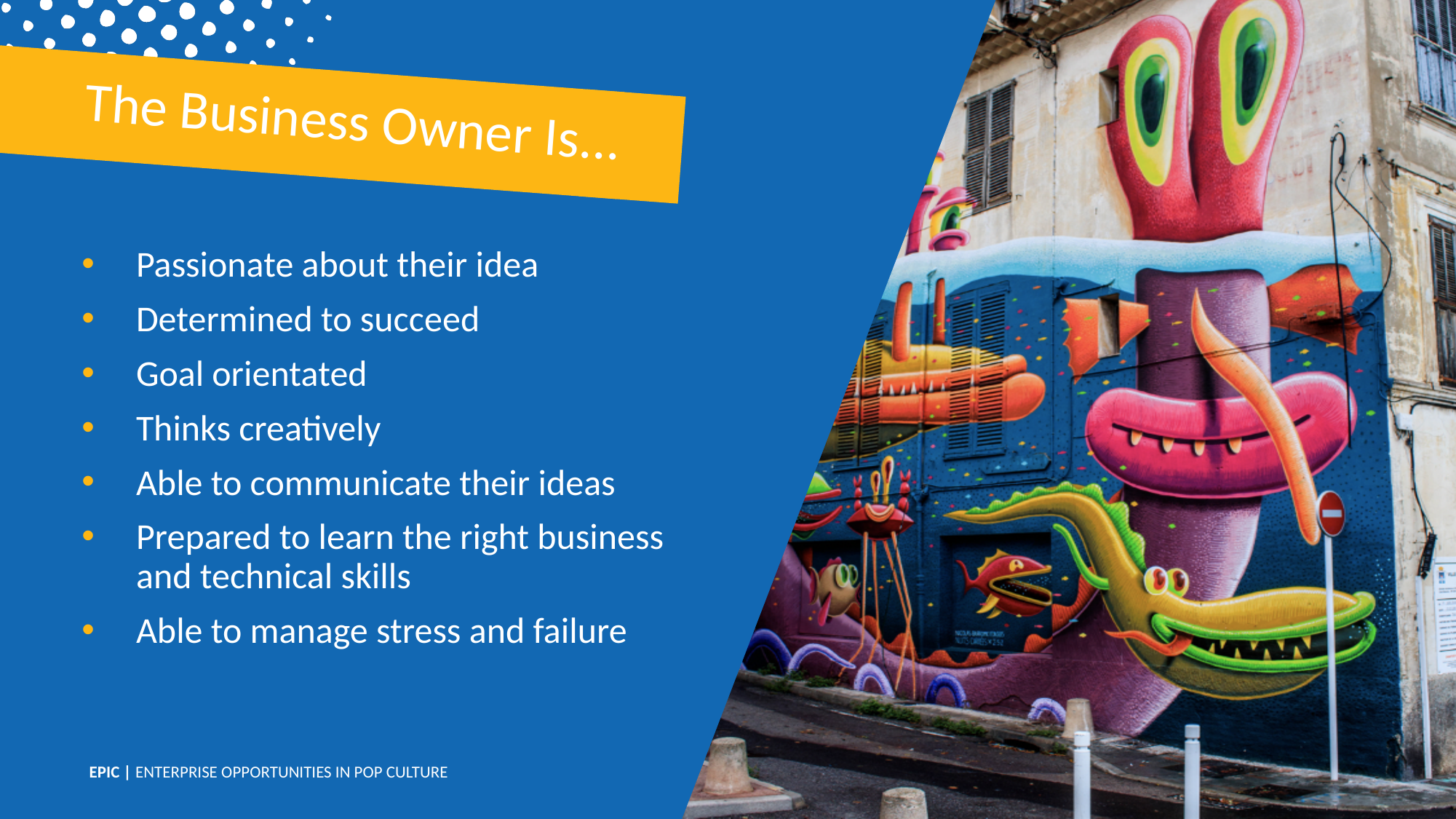

The Business Owner Is...

Passionate about their idea
Determined to succeed
Goal orientated
Thinks creatively
Able to communicate their ideas
Prepared to learn the right business
and technical skills
Able to manage stress and failure